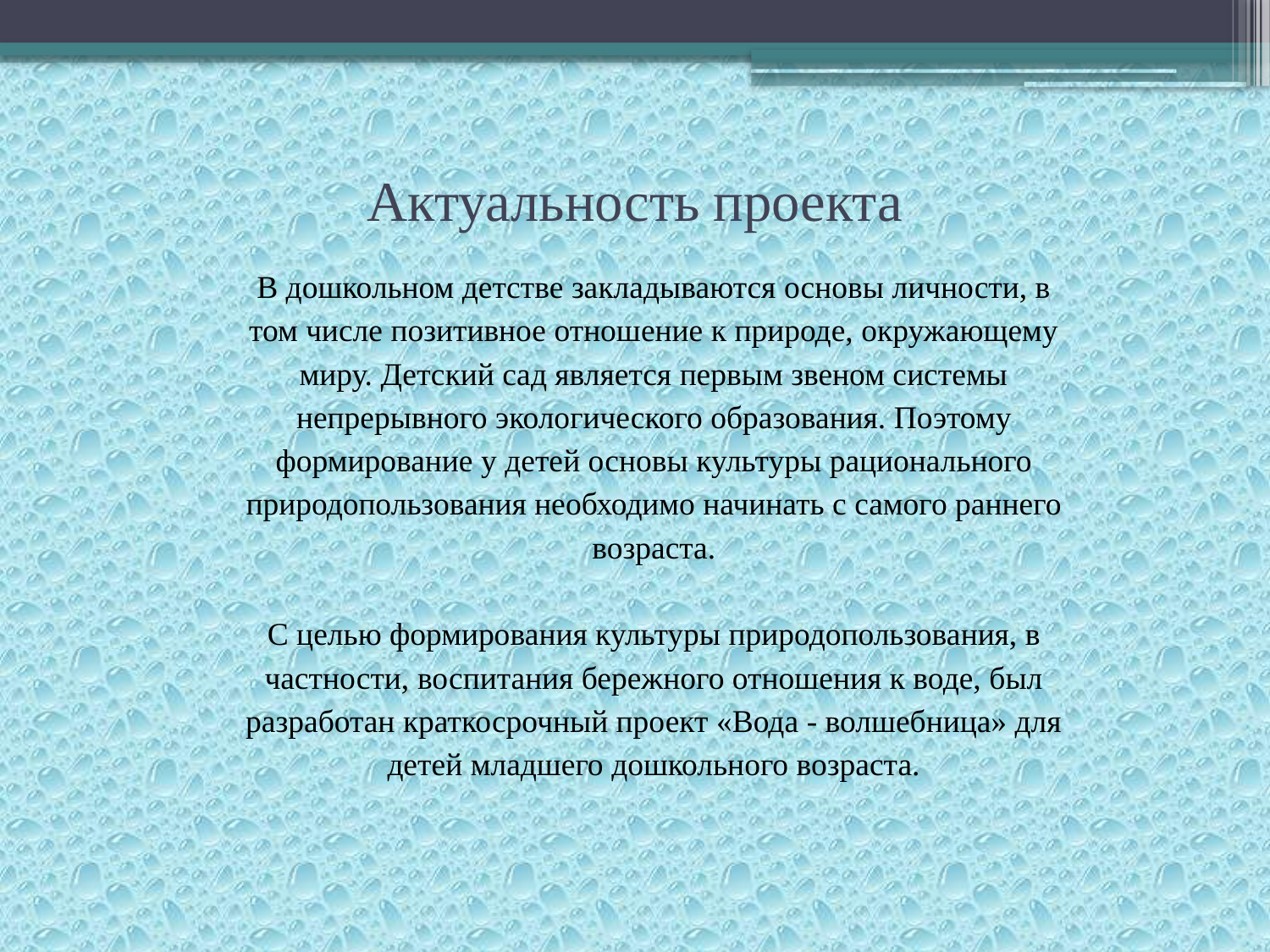

# Актуальность проекта

В дошкольном детстве закладываются основы личности, в
том числе позитивное отношение к природе, окружающему
миру. Детский сад является первым звеном системы
непрерывного экологического образования. Поэтому
формирование у детей основы культуры рационального
природопользования необходимо начинать с самого раннего
возраста.

С целью формирования культуры природопользования, в
частности, воспитания бережного отношения к воде, был
разработан краткосрочный проект «Вода - волшебница» для
детей младшего дошкольного возраста.